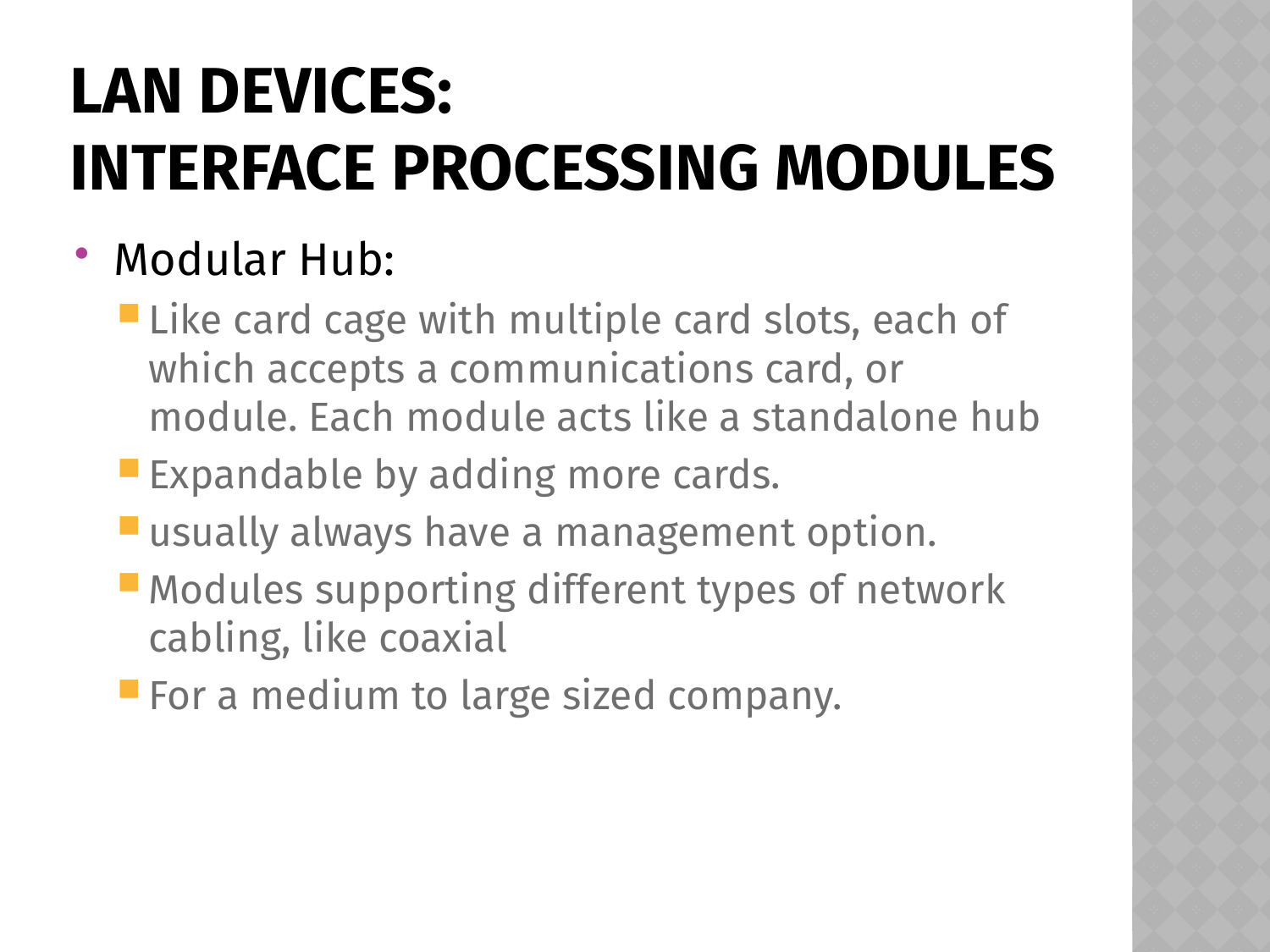

# LAN devices: interface processing Modules
Modular Hub:
Like card cage with multiple card slots, each of which accepts a communications card, or module. Each module acts like a standalone hub
Expandable by adding more cards.
usually always have a management option.
Modules supporting different types of network cabling, like coaxial
For a medium to large sized company.